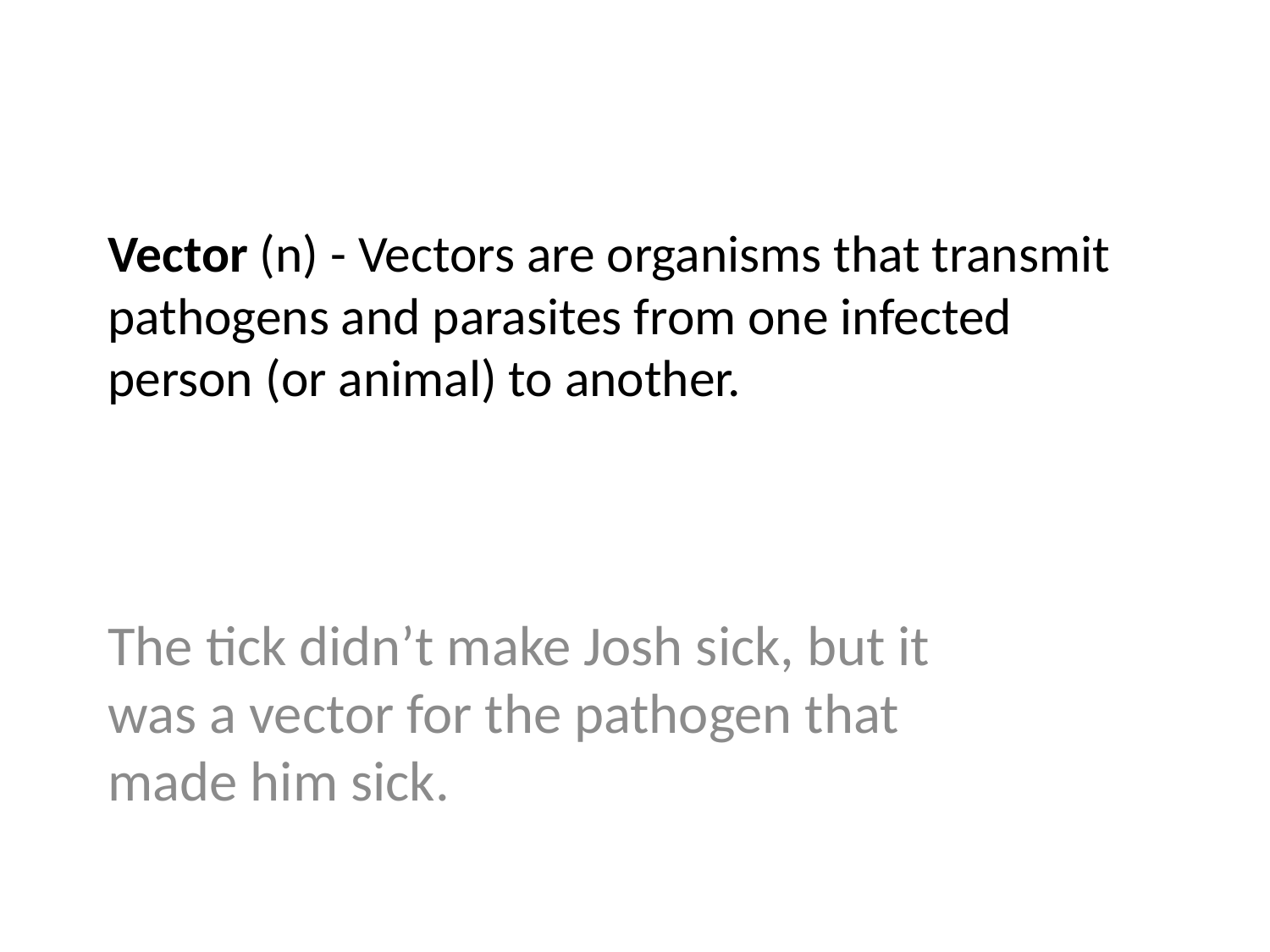

# Vector (n) - Vectors are organisms that transmit pathogens and parasites from one infected person (or animal) to another.
The tick didn’t make Josh sick, but it was a vector for the pathogen that made him sick.